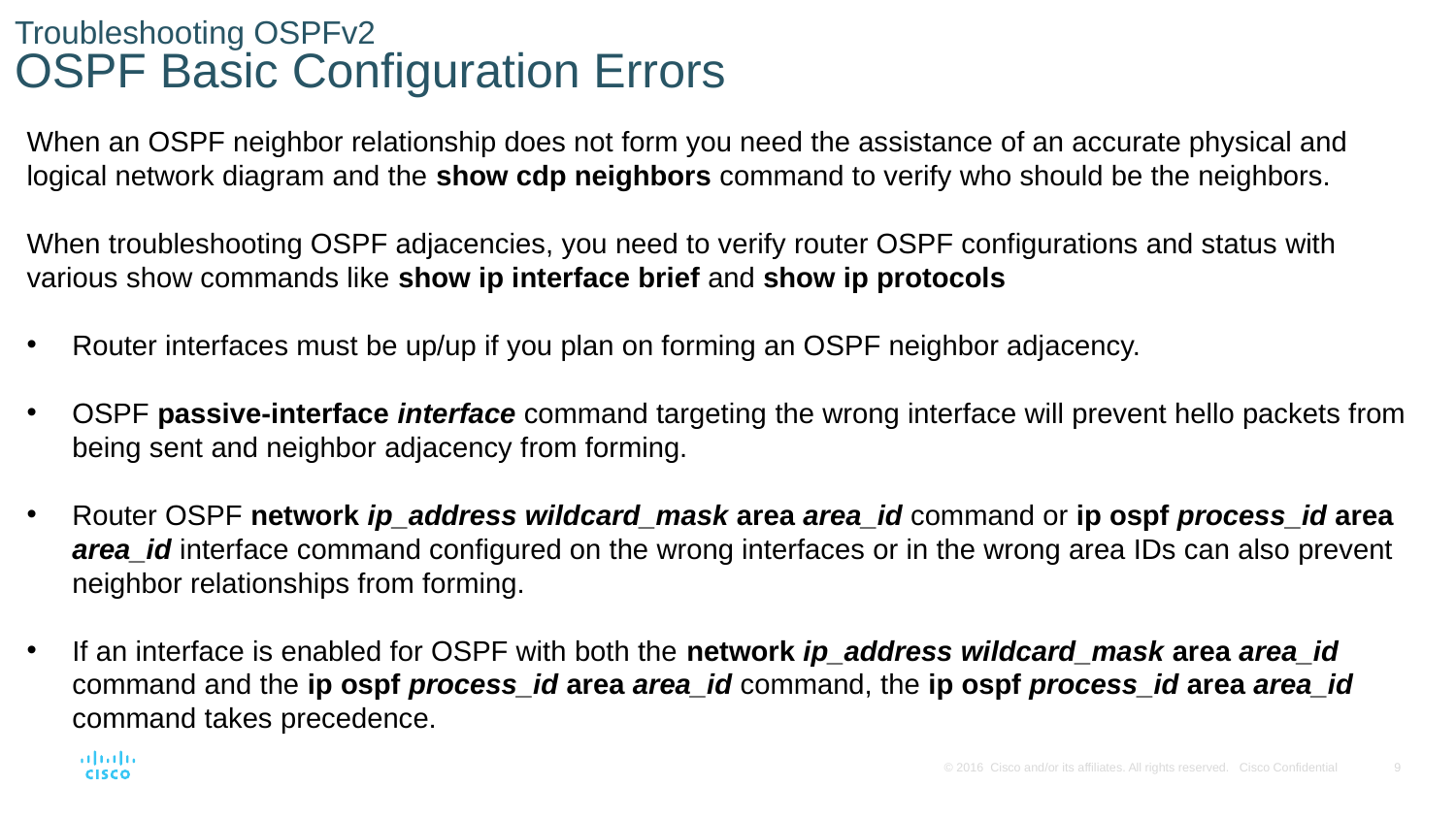

# Troubleshooting OSPFv2 OSPF Basic Configuration Errors
When an OSPF neighbor relationship does not form you need the assistance of an accurate physical and logical network diagram and the show cdp neighbors command to verify who should be the neighbors.

When troubleshooting OSPF adjacencies, you need to verify router OSPF configurations and status with various show commands like show ip interface brief and show ip protocols

Router interfaces must be up/up if you plan on forming an OSPF neighbor adjacency.
OSPF passive-interface interface command targeting the wrong interface will prevent hello packets from being sent and neighbor adjacency from forming.
Router OSPF network ip_address wildcard_mask area area_id command or ip ospf process_id area area_id interface command configured on the wrong interfaces or in the wrong area IDs can also prevent neighbor relationships from forming.
If an interface is enabled for OSPF with both the network ip_address wildcard_mask area area_id command and the ip ospf process_id area area_id command, the ip ospf process_id area area_id command takes precedence.